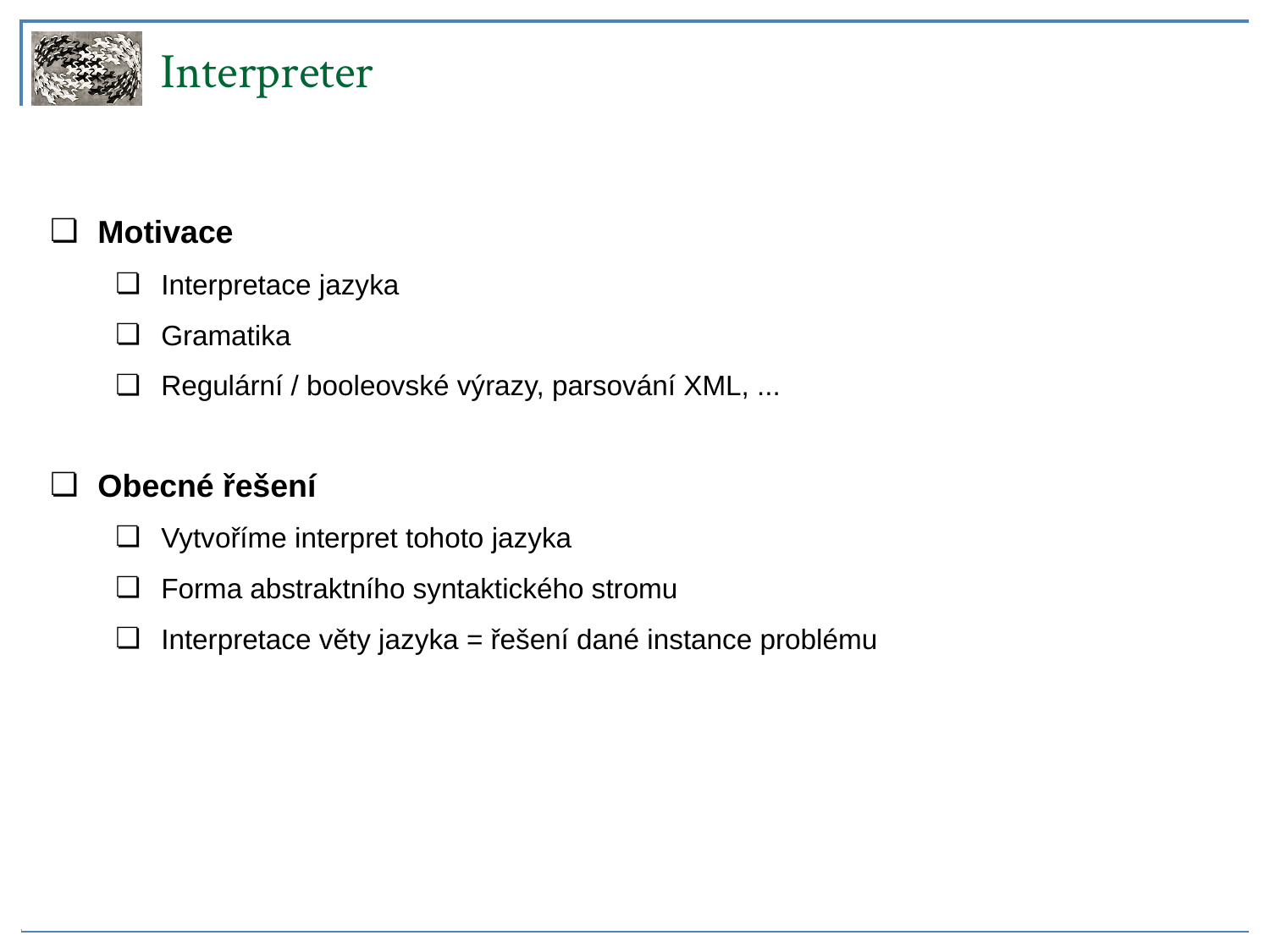

Interpreter

Motivace
Interpretace jazyka
Gramatika
Regulární / booleovské výrazy, parsování XML, ...

Obecné řešení
Vytvoříme interpret tohoto jazyka
Forma abstraktního syntaktického stromu
Interpretace věty jazyka = řešení dané instance problému